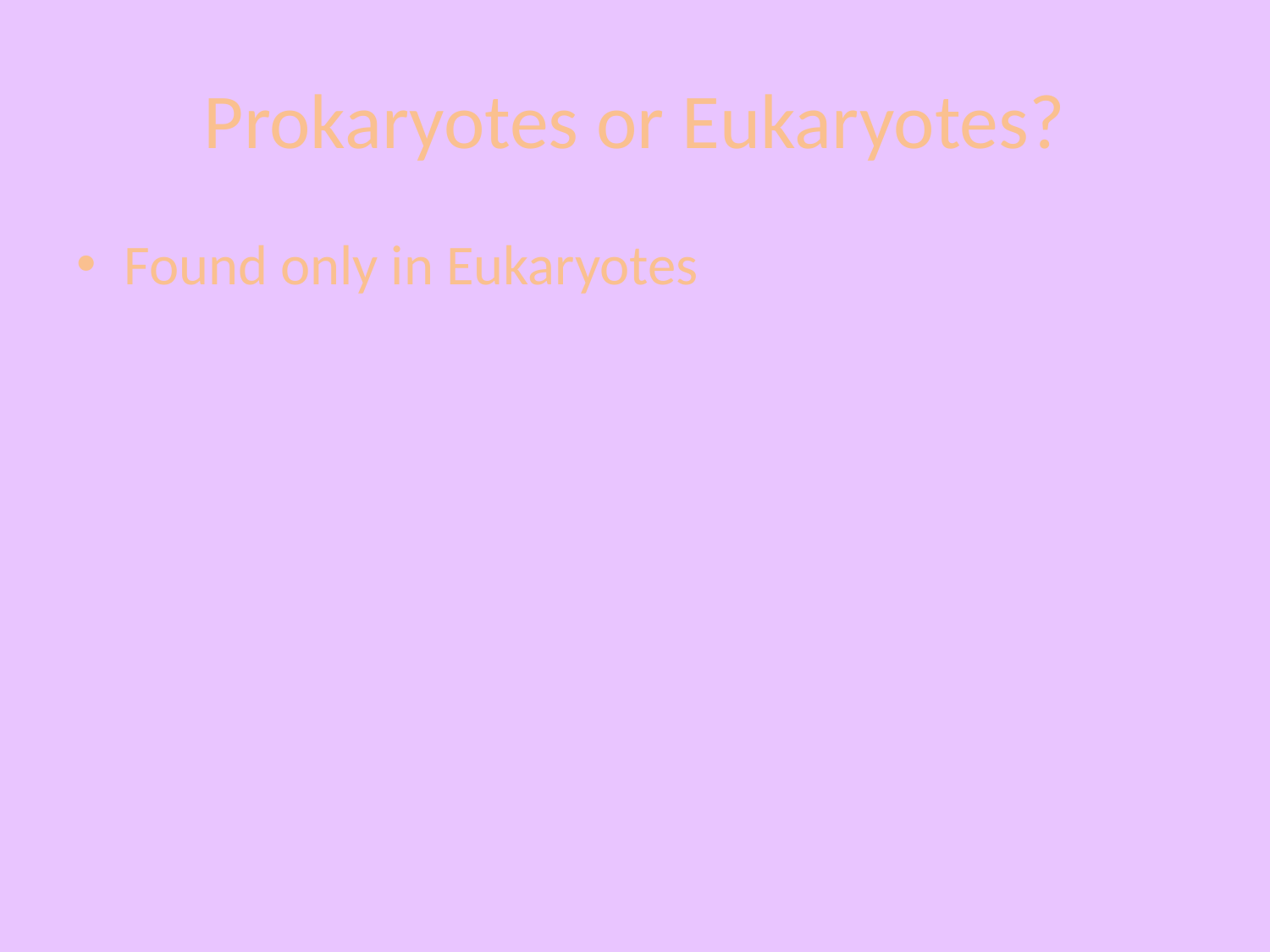

# Prokaryotes or Eukaryotes?
Found only in Eukaryotes